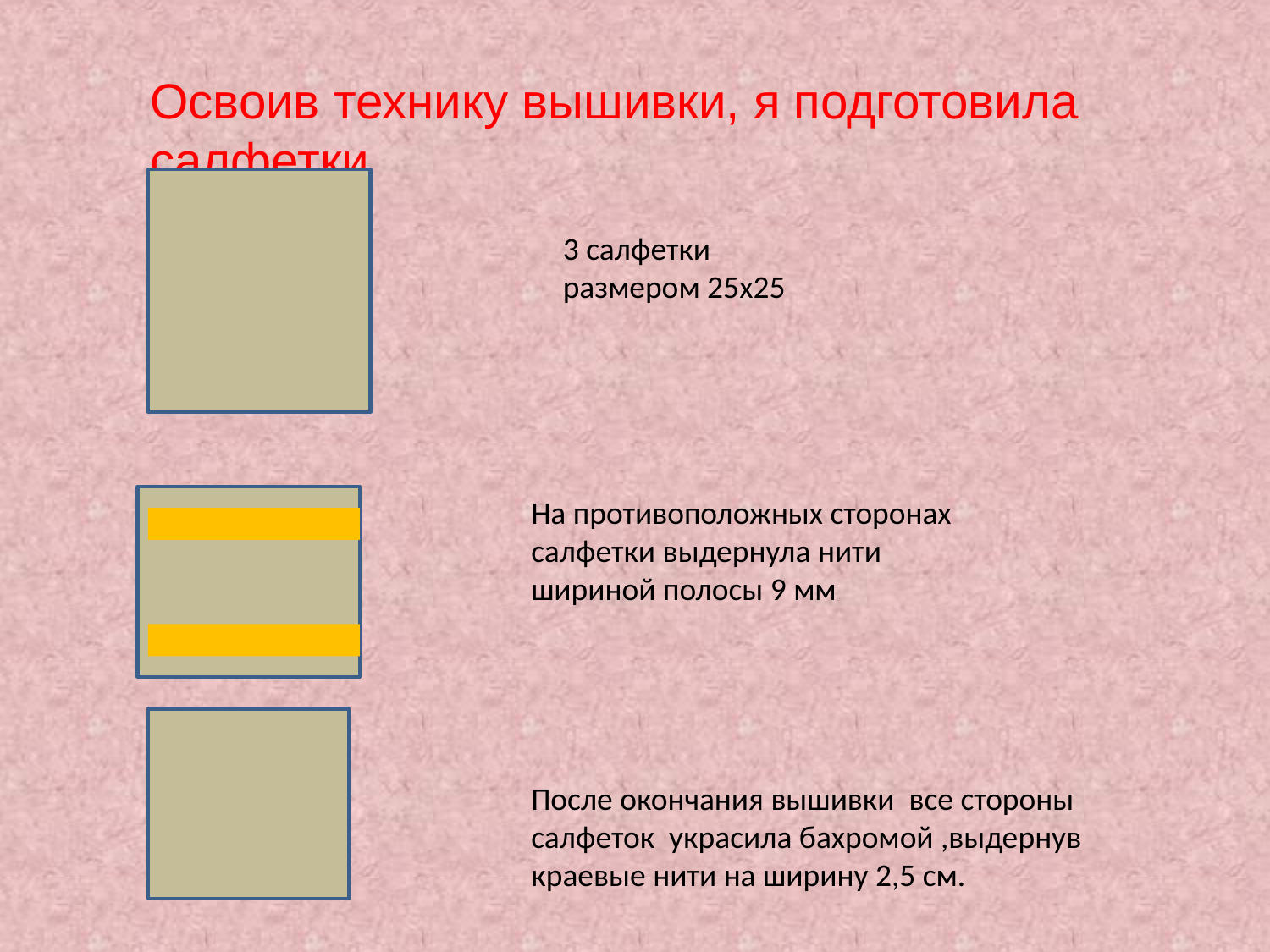

Освоив технику вышивки, я подготовила салфетки

3 салфетки размером 25х25

На противоположных сторонах салфетки выдернула нити шириной полосы 9 мм

После окончания вышивки  все стороны салфеток  украсила бахромой ,выдернув краевые нити на ширину 2,5 см.